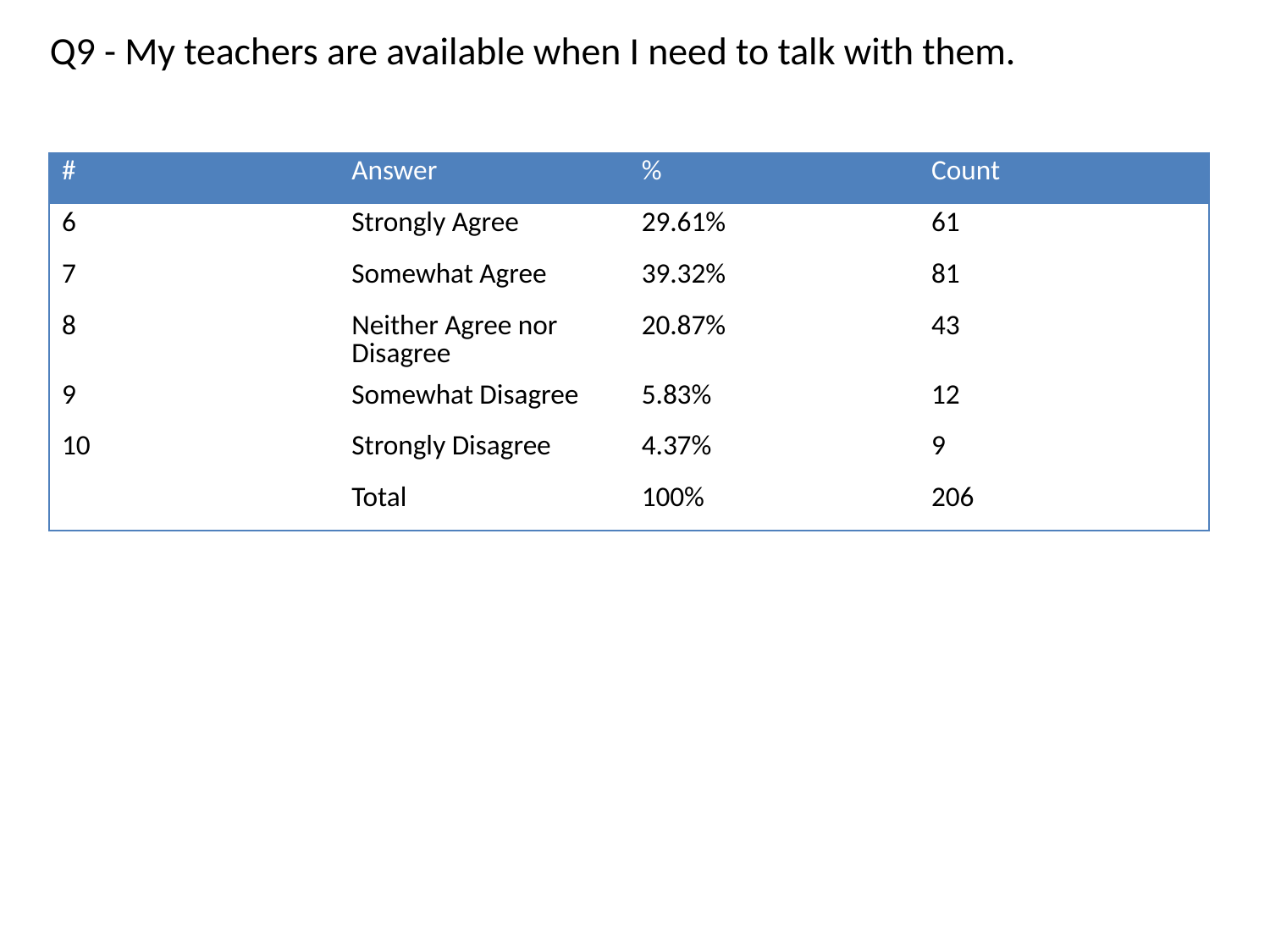

Q9 - My teachers are available when I need to talk with them.
| # | Answer | % | Count |
| --- | --- | --- | --- |
| 6 | Strongly Agree | 29.61% | 61 |
| 7 | Somewhat Agree | 39.32% | 81 |
| 8 | Neither Agree nor Disagree | 20.87% | 43 |
| 9 | Somewhat Disagree | 5.83% | 12 |
| 10 | Strongly Disagree | 4.37% | 9 |
|  | Total | 100% | 206 |